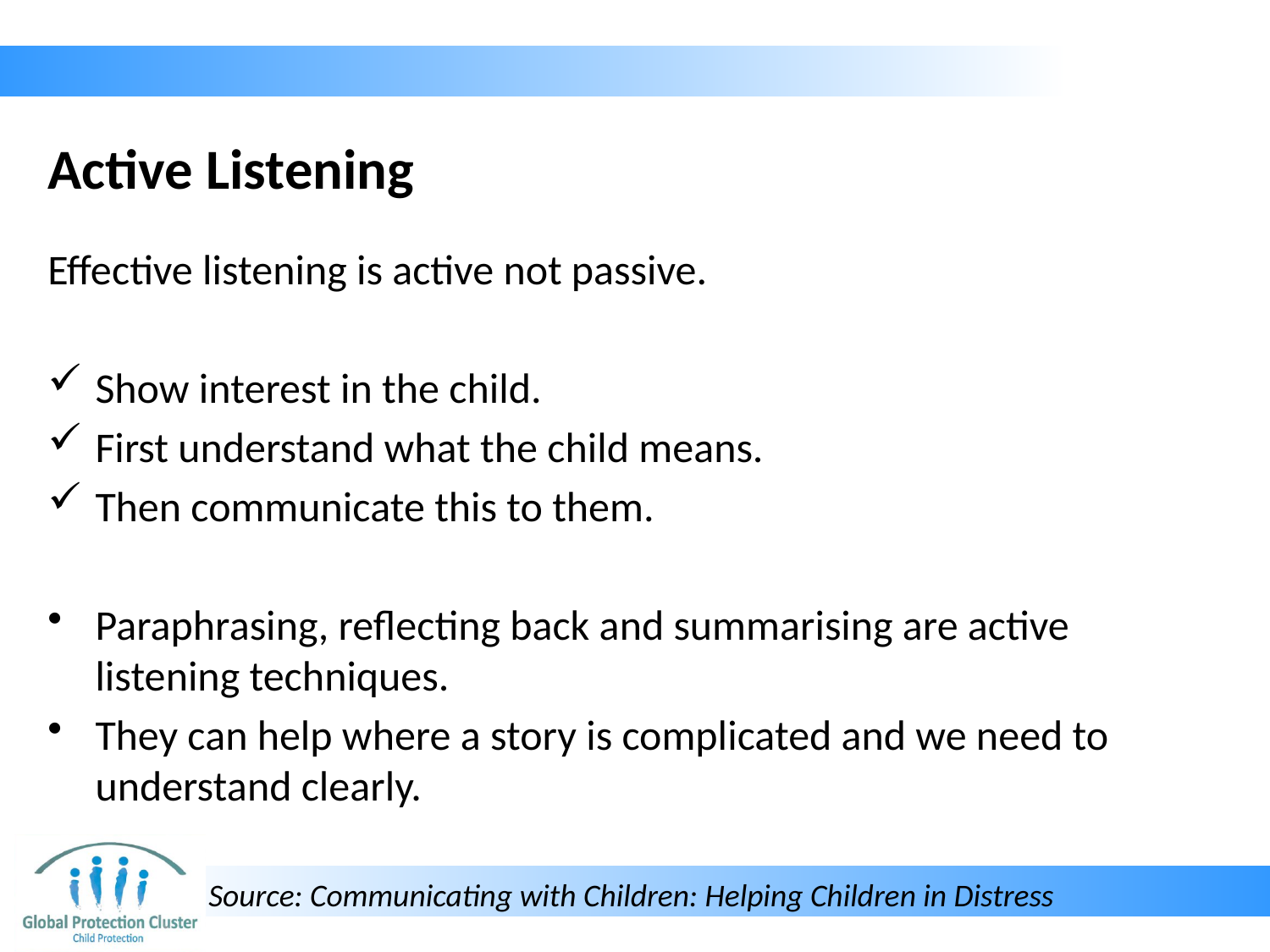

# Active Listening
Effective listening is active not passive.

Show interest in the child.
First understand what the child means.
Then communicate this to them.

Paraphrasing, reflecting back and summarising are active listening techniques.
They can help where a story is complicated and we need to understand clearly.

Source: Communicating with Children: Helping Children in Distress